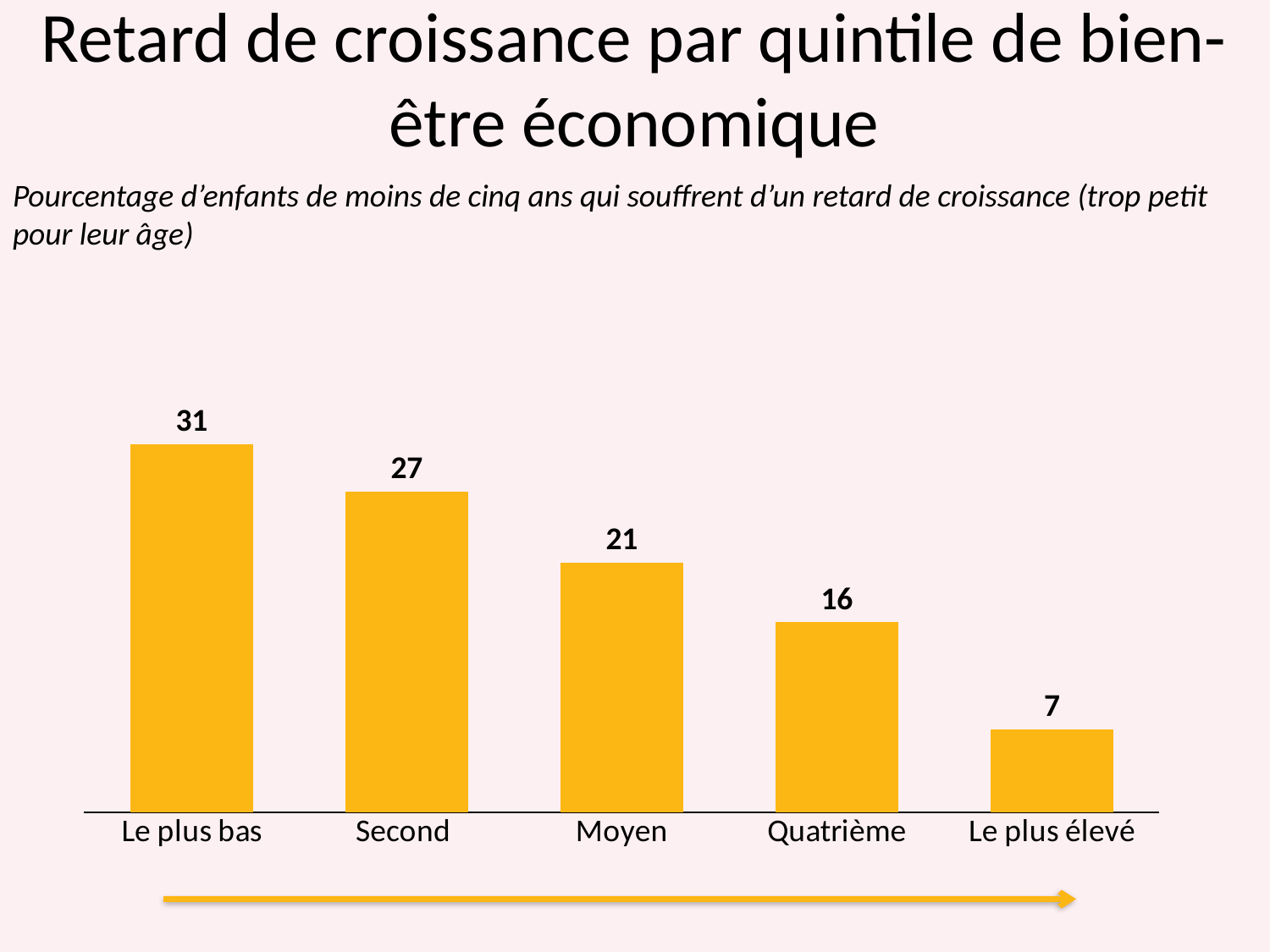

# Retard de croissance par quintile de bien-être économique
Pourcentage d’enfants de moins de cinq ans qui souffrent d’un retard de croissance (trop petit pour leur âge)

### Chart

| Category | Series 1 |
|---|---|
| Le plus bas | 31.0 |
| Second  | 27.0 |
| Moyen | 21.0 |
| Quatrième | 16.0 |
| Le plus élevé | 7.0 |